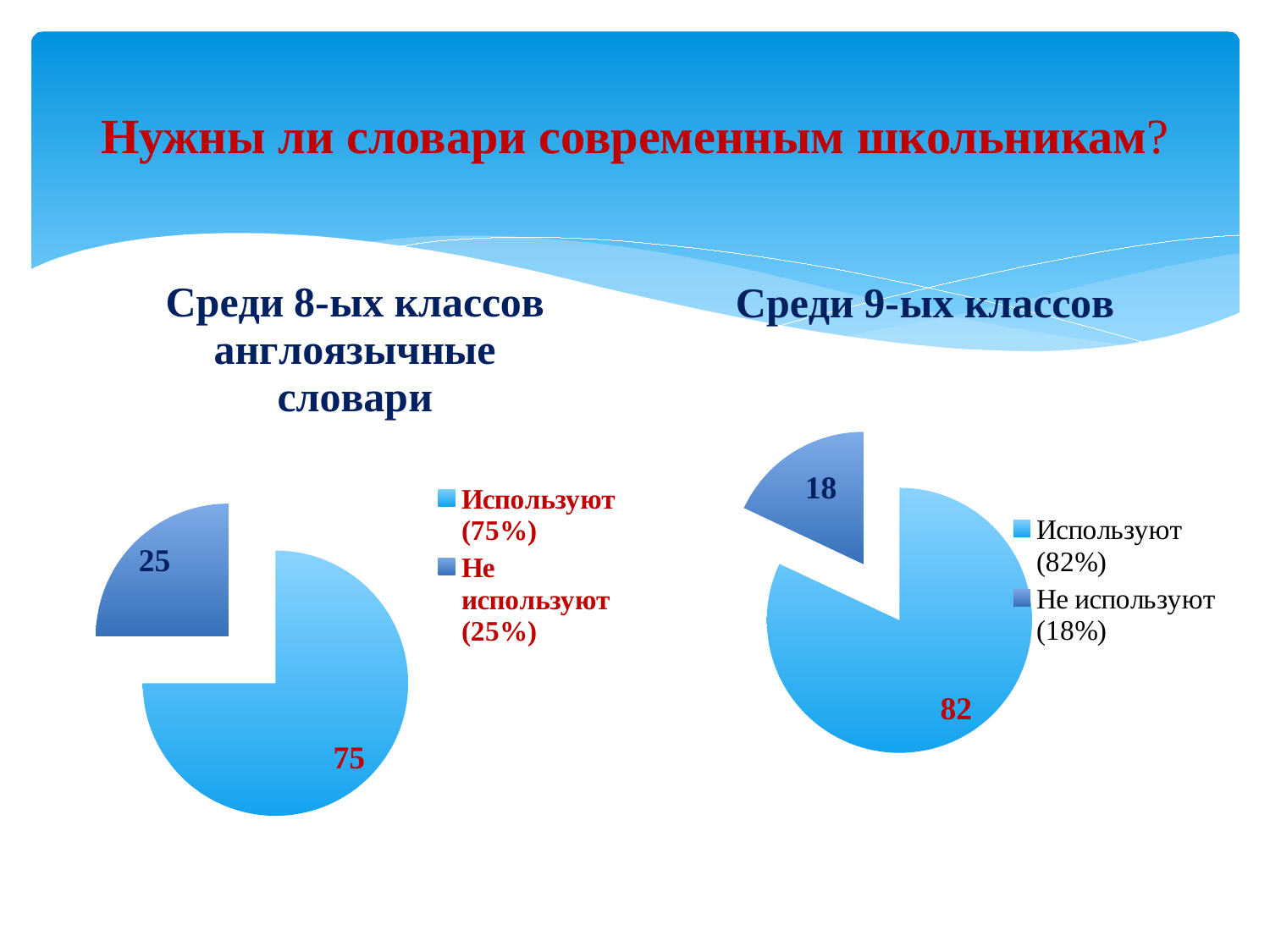

# Нужны ли словари современным школьникам?

### Chart: Среди 8-ых классов англоязычные словари

| Category | Среди 8-ых классов |
|---|---|
| Используют (75%) | 75.0 |
| Не используют (25%) | 25.0 |

### Chart: Среди 9-ых классов

| Category | Среди 9-ых классов |
|---|---|
| Используют (82%) | 82.0 |
| Не используют (18%) | 18.0 |